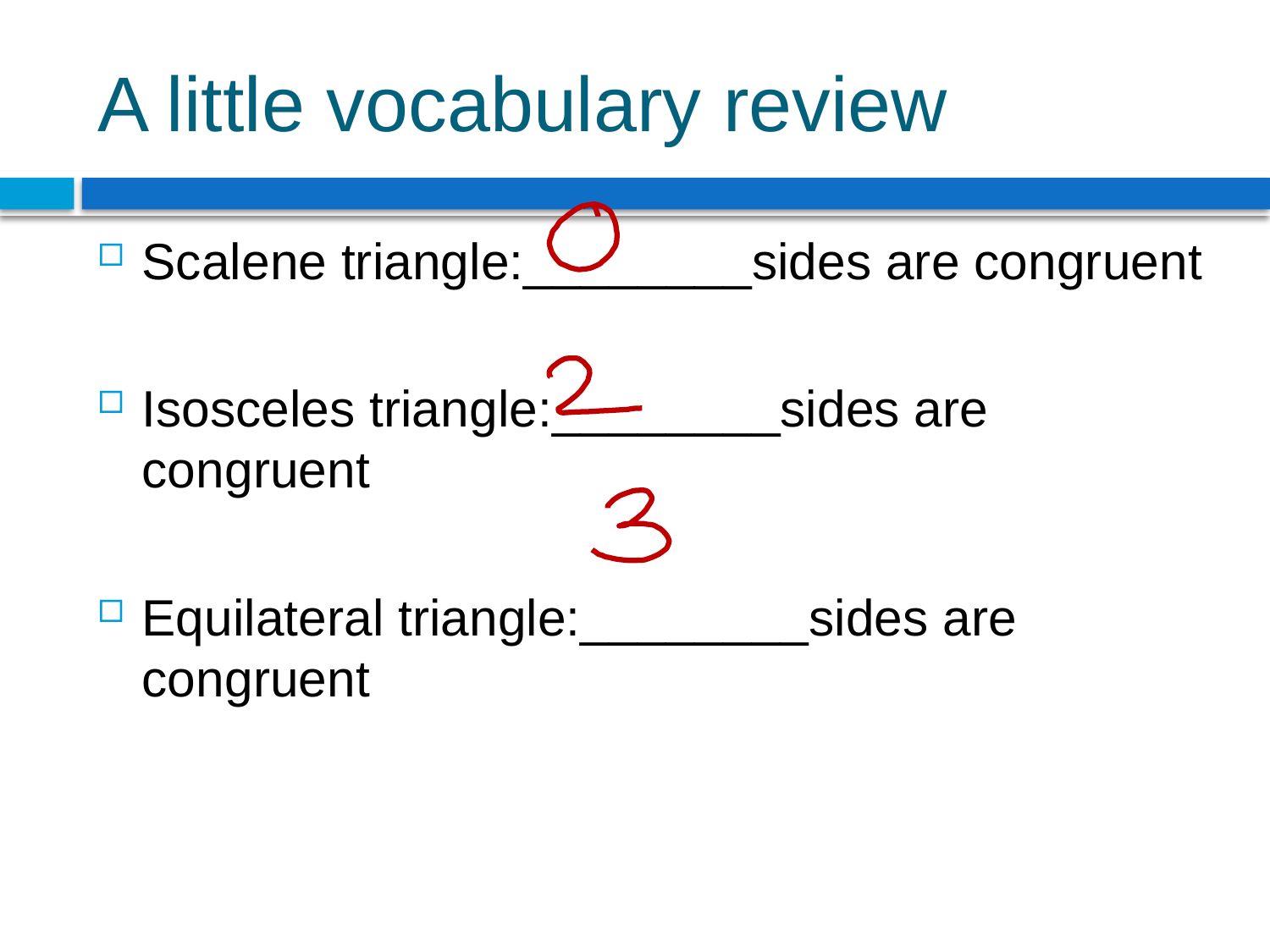

# A little vocabulary review

Scalene triangle:________sides are congruent

Isosceles triangle:________sides are congruent

Equilateral triangle:________sides are congruent